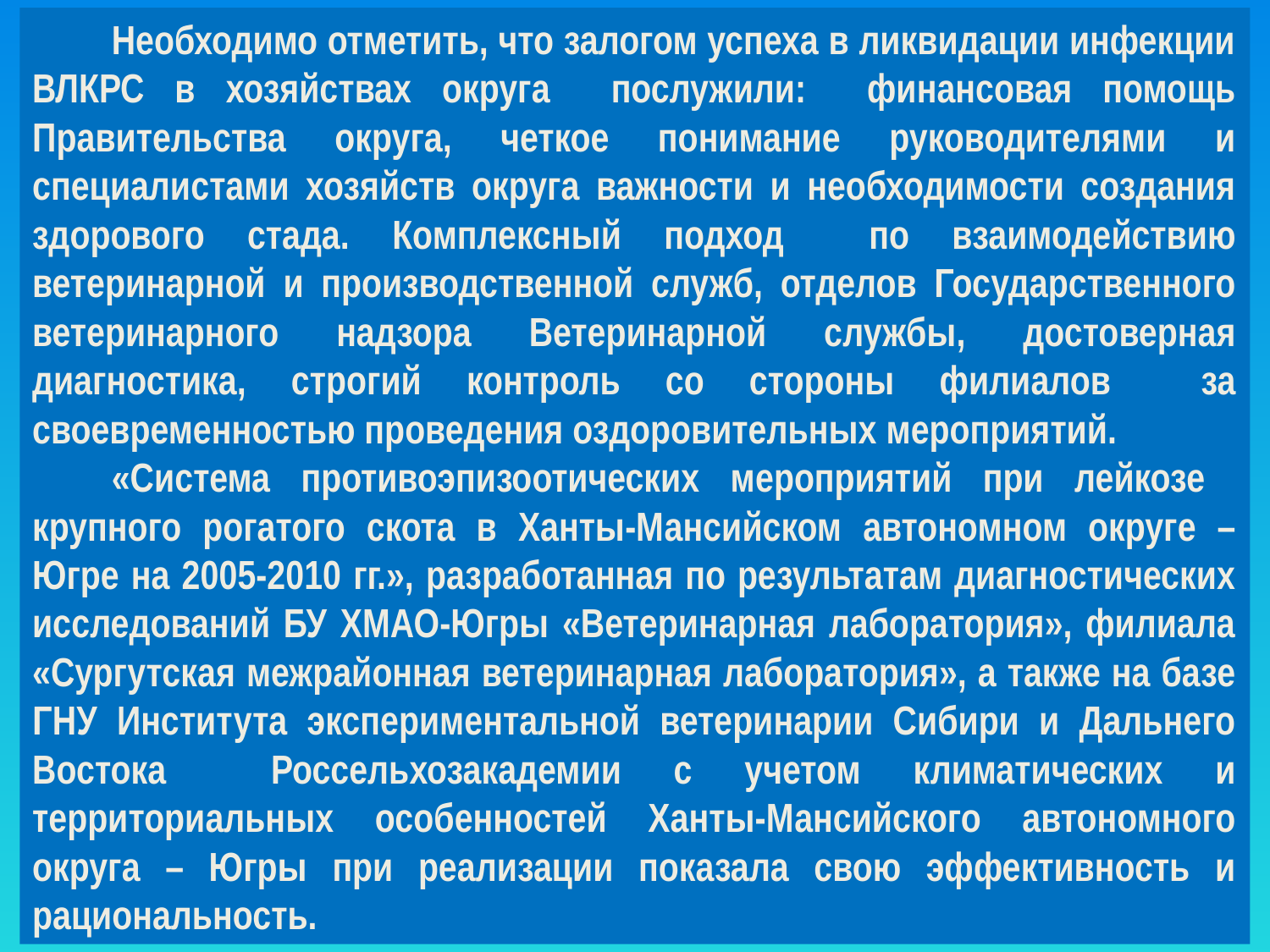

Необходимо отметить, что залогом успеха в ликвидации инфекции ВЛКРС в хозяйствах округа  послужили:  финансовая помощь Правительства округа, четкое понимание руководителями и специалистами хозяйств округа важности и необходимости создания здорового стада. Комплексный подход  по взаимодействию ветеринарной и производственной служб, отделов Государственного ветеринарного надзора Ветеринарной службы, достоверная диагностика, строгий контроль со стороны филиалов  за своевременностью проведения оздоровительных мероприятий.
«Система противоэпизоотических мероприятий при лейкозе  крупного рогатого скота в Ханты-Мансийском автономном округе – Югре на 2005-2010 гг.», разработанная по результатам диагностических исследований БУ ХМАО-Югры «Ветеринарная лаборатория», филиала «Сургутская межрайонная ветеринарная лаборатория», а также на базе ГНУ Института экспериментальной ветеринарии Сибири и Дальнего Востока  Россельхозакадемии с учетом климатических и территориальных особенностей Ханты-Мансийского автономного округа – Югры при реализации показала свою эффективность и рациональность.